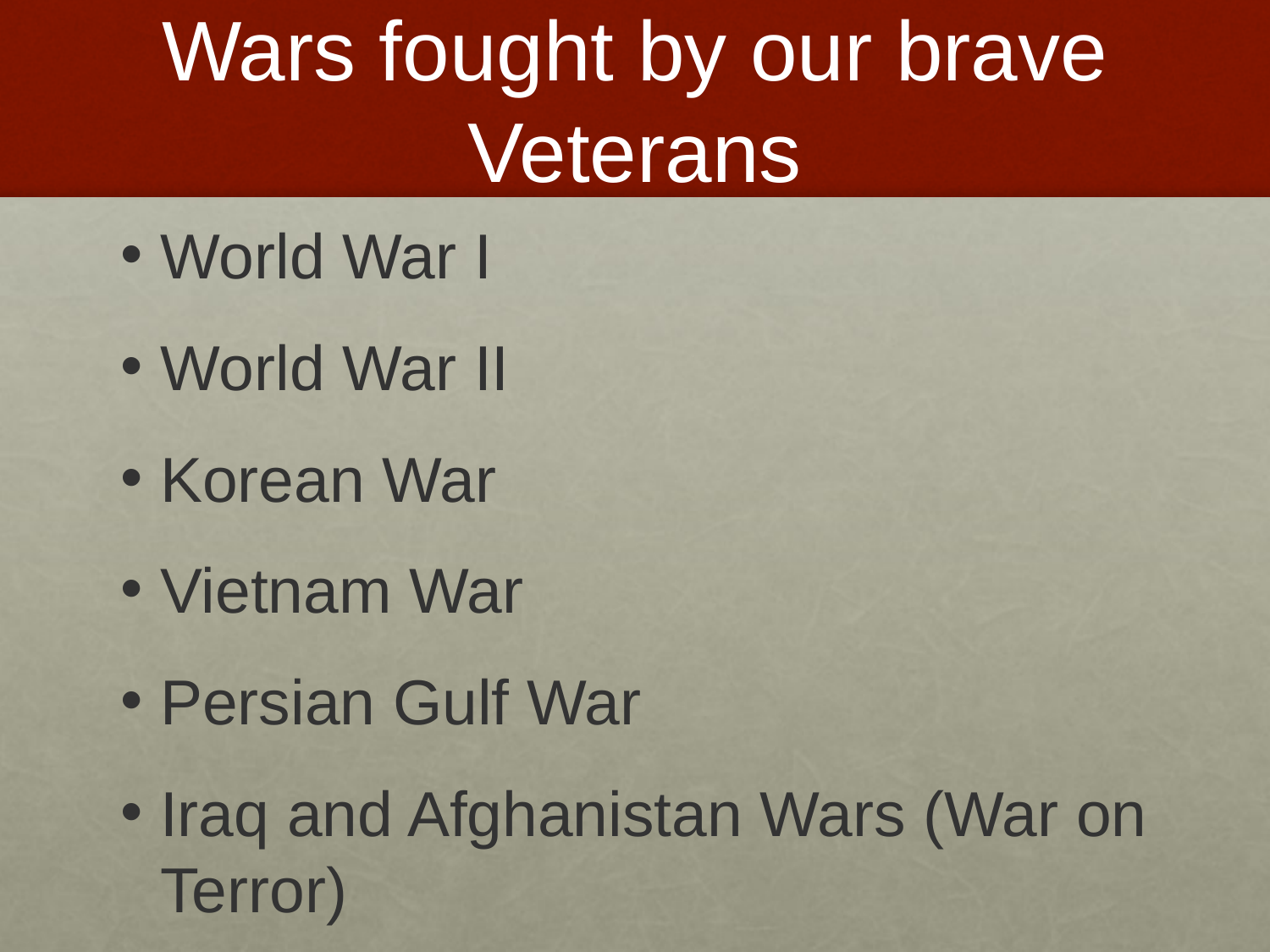

# Wars fought by our brave Veterans
World War I
World War II
Korean War
Vietnam War
Persian Gulf War
Iraq and Afghanistan Wars (War on Terror)